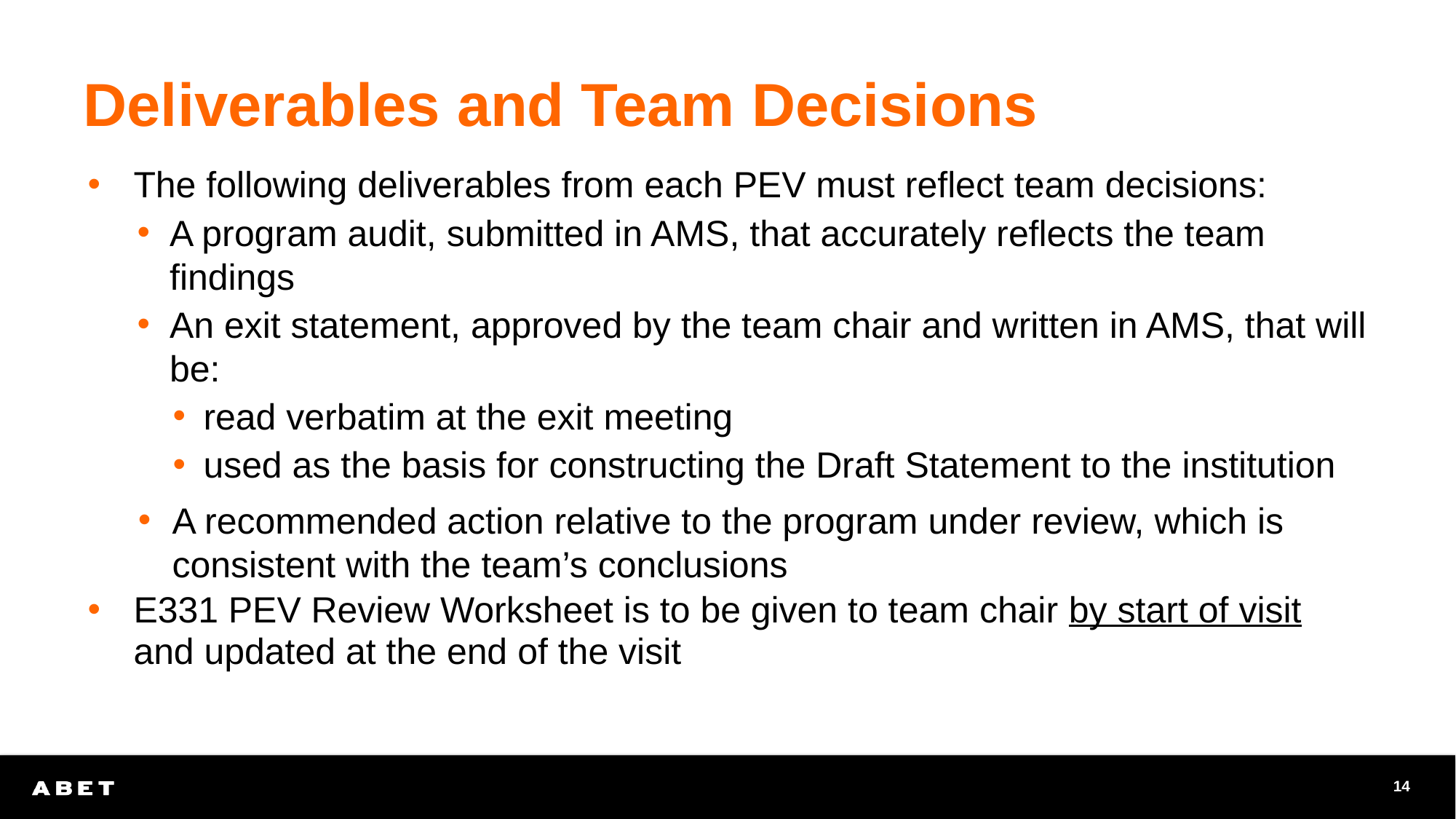

# Deliverables and Team Decisions
The following deliverables from each PEV must reflect team decisions:
A program audit, submitted in AMS, that accurately reflects the team findings
An exit statement, approved by the team chair and written in AMS, that will be:
read verbatim at the exit meeting
used as the basis for constructing the Draft Statement to the institution
A recommended action relative to the program under review, which is consistent with the team’s conclusions
E331 PEV Review Worksheet is to be given to team chair by start of visit and updated at the end of the visit